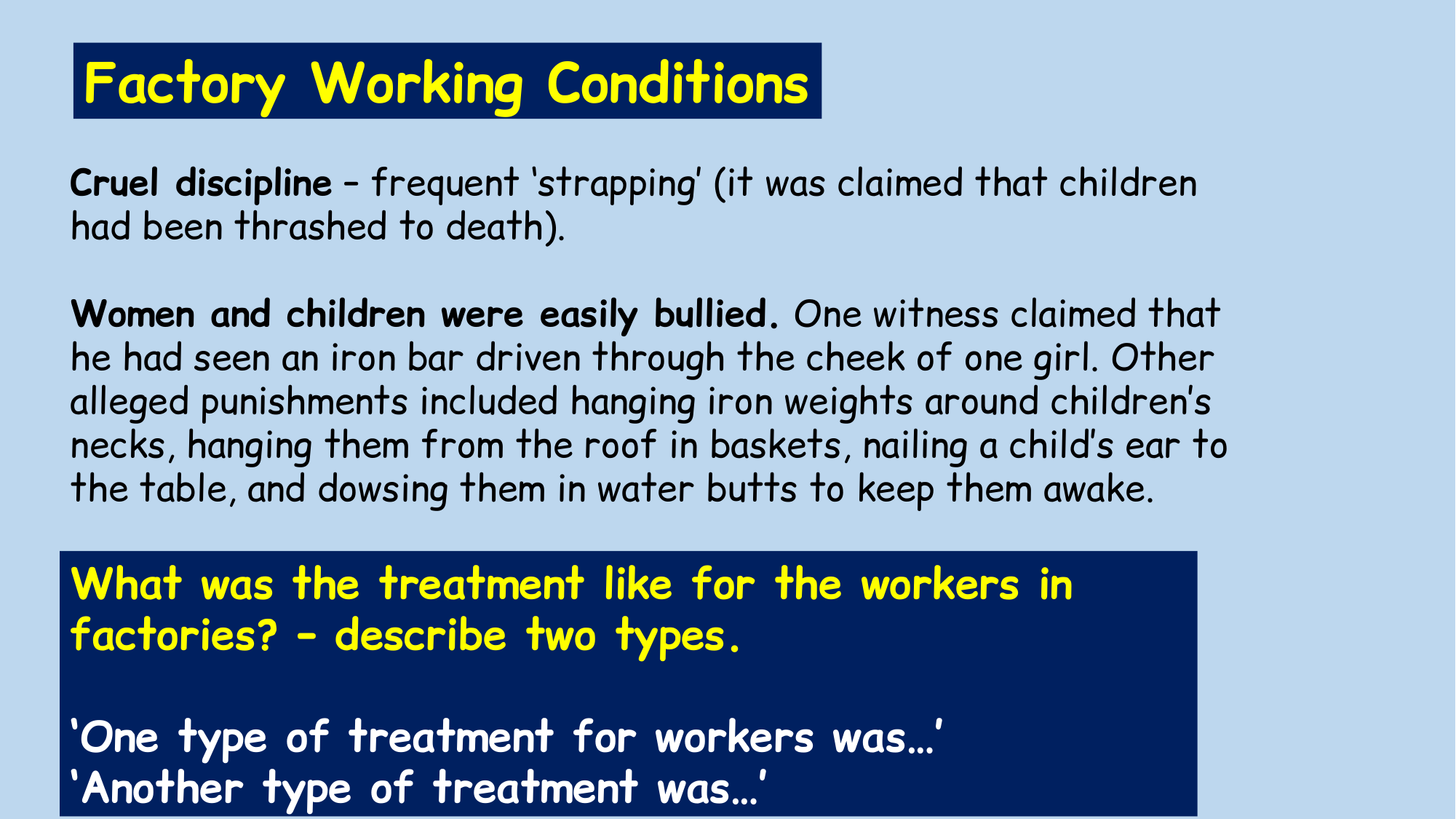

Factory Working Conditions
Cruel discipline – frequent ‘strapping’ (it was claimed that children had been thrashed to death).

Women and children were easily bullied. One witness claimed that he had seen an iron bar driven through the cheek of one girl. Other alleged punishments included hanging iron weights around children’s necks, hanging them from the roof in baskets, nailing a child’s ear to the table, and dowsing them in water butts to keep them awake.
What was the treatment like for the workers in factories? – describe two types.

‘One type of treatment for workers was…’
‘Another type of treatment was…’